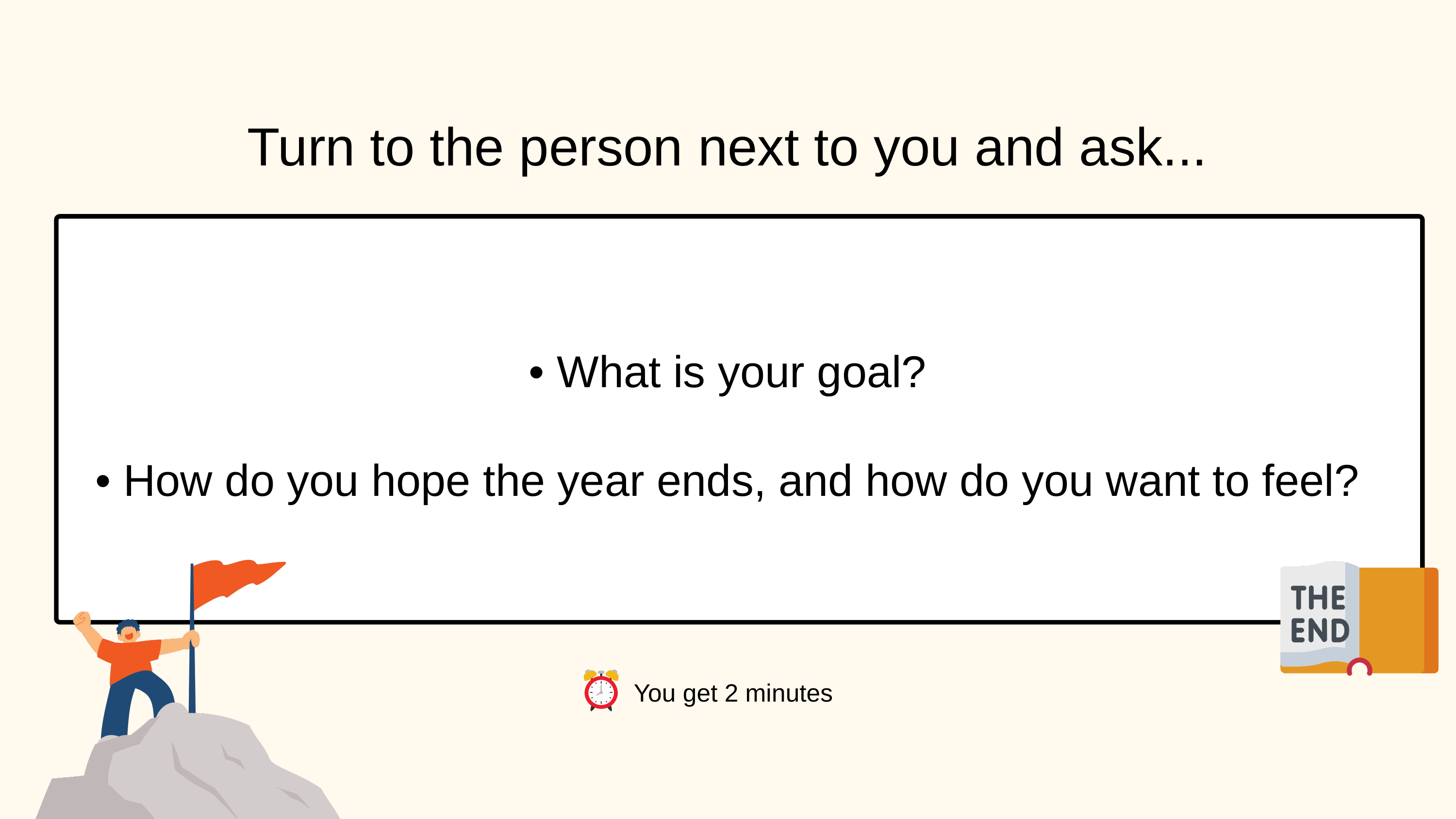

Turn to the person next to you and ask...

• What is your goal?
• How do you hope the year ends, and how do you want to feel?

You get 2 minutes